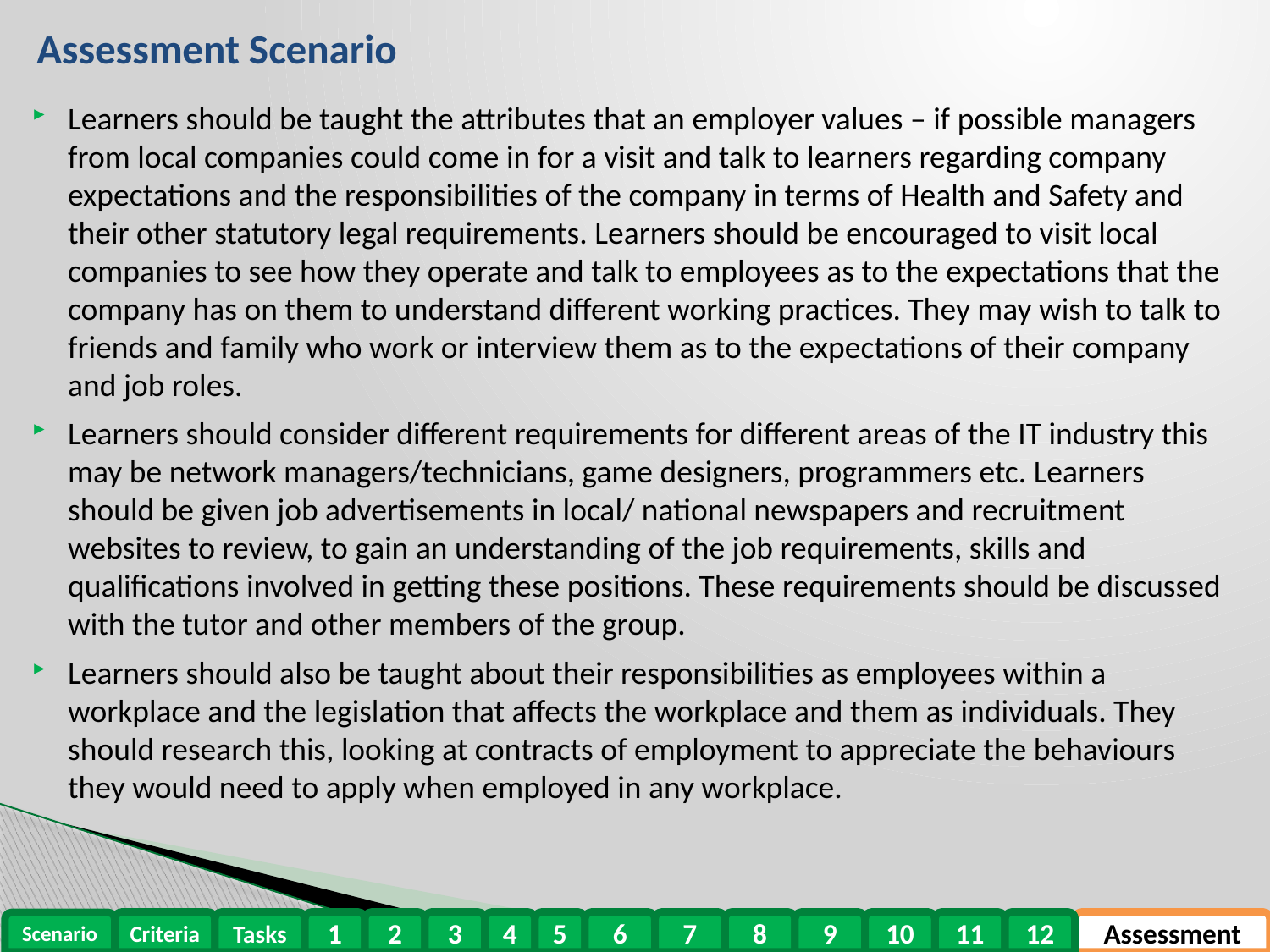

# Assessment Scenario
Learners should be taught the attributes that an employer values – if possible managers from local companies could come in for a visit and talk to learners regarding company expectations and the responsibilities of the company in terms of Health and Safety and their other statutory legal requirements. Learners should be encouraged to visit local companies to see how they operate and talk to employees as to the expectations that the company has on them to understand different working practices. They may wish to talk to friends and family who work or interview them as to the expectations of their company and job roles.
Learners should consider different requirements for different areas of the IT industry this may be network managers/technicians, game designers, programmers etc. Learners should be given job advertisements in local/ national newspapers and recruitment websites to review, to gain an understanding of the job requirements, skills and qualifications involved in getting these positions. These requirements should be discussed with the tutor and other members of the group.
Learners should also be taught about their responsibilities as employees within a workplace and the legislation that affects the workplace and them as individuals. They should research this, looking at contracts of employment to appreciate the behaviours they would need to apply when employed in any workplace.